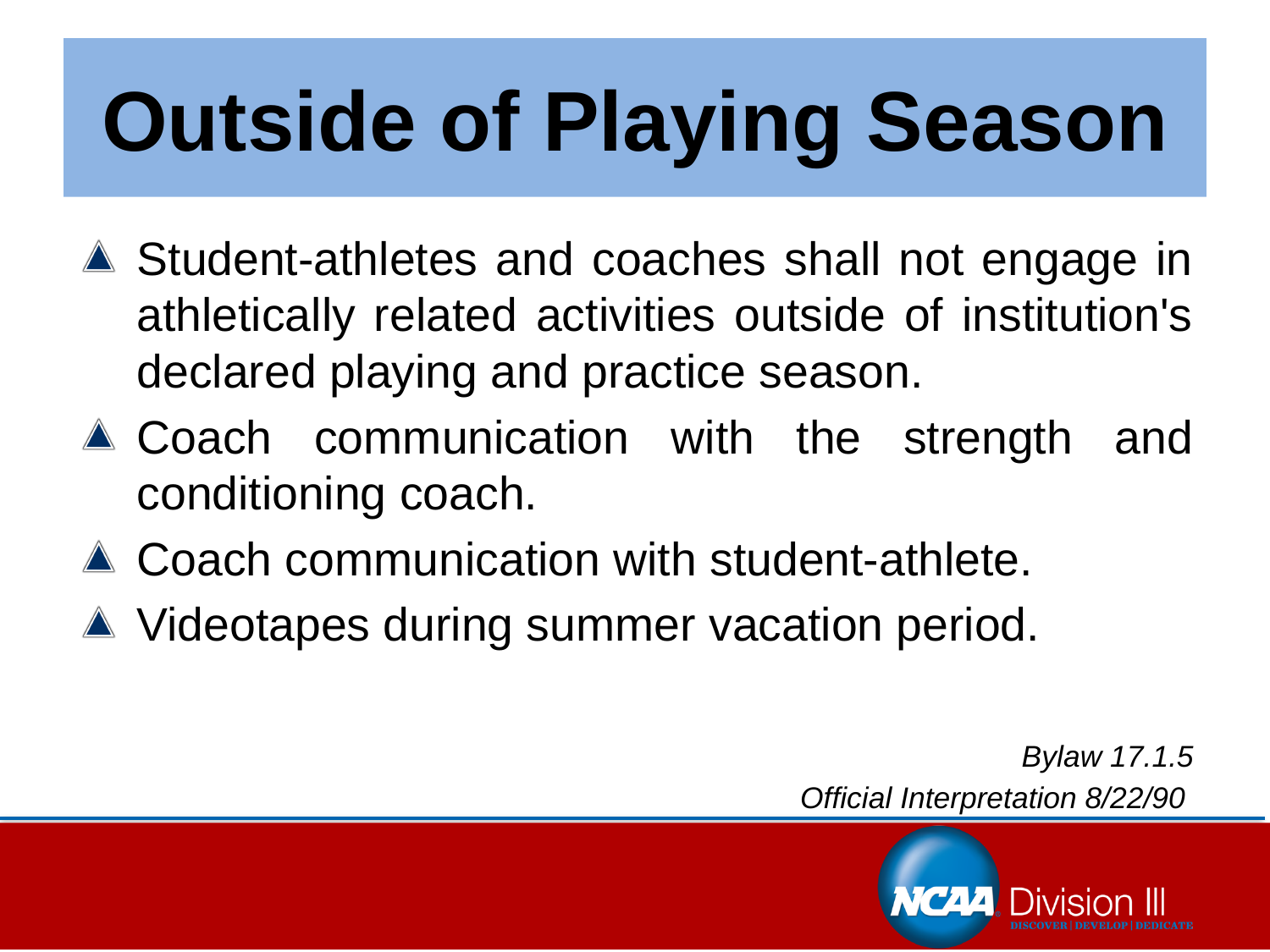

# Outside of Playing Season
Student-athletes and coaches shall not engage in athletically related activities outside of institution's declared playing and practice season.
Coach communication with the strength and conditioning coach.
Coach communication with student-athlete.
Videotapes during summer vacation period.

Bylaw 17.1.5
Official Interpretation 8/22/90